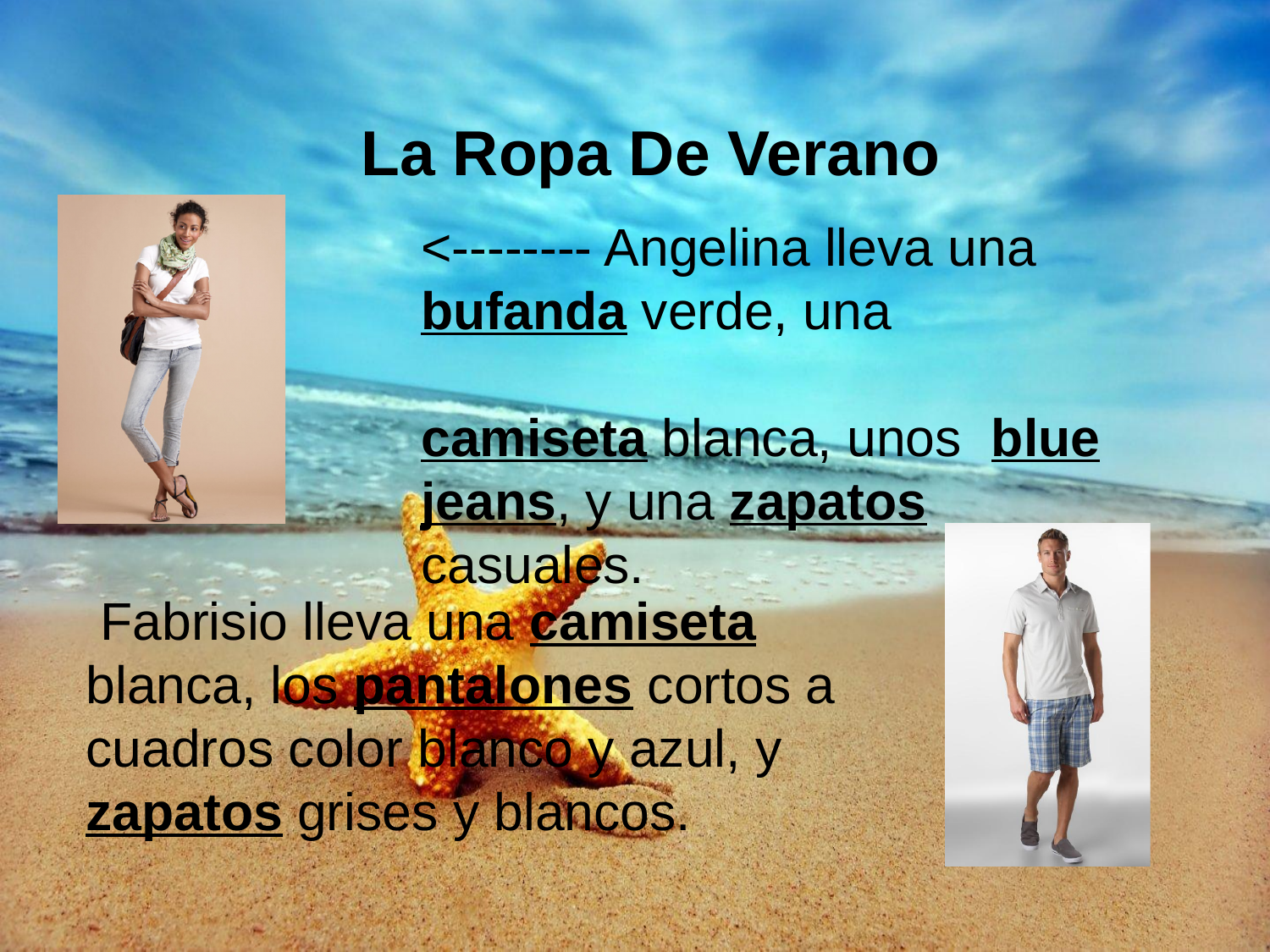

# La Ropa De Verano

<-------- Angelina lleva una bufanda verde, una                                                                  camiseta blanca, unos  blue jeans, y una zapatos casuales.

 Fabrisio lleva una camiseta blanca, los pantalones cortos a cuadros color blanco y azul, y zapatos grises y blancos.